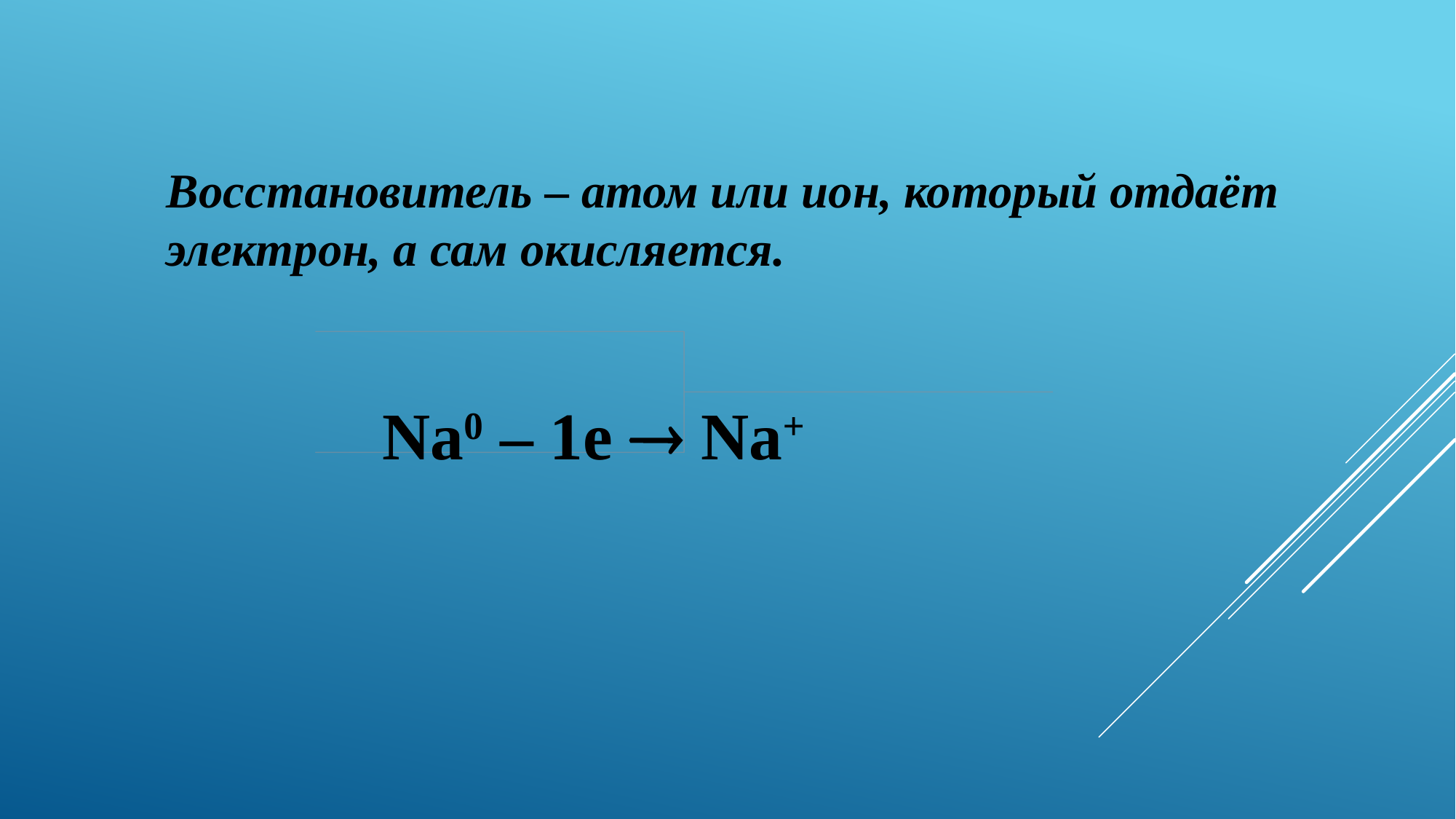

Восстановитель – атом или ион, который отдаёт электрон, а сам окисляется.

 Na0 – 1е → Na+